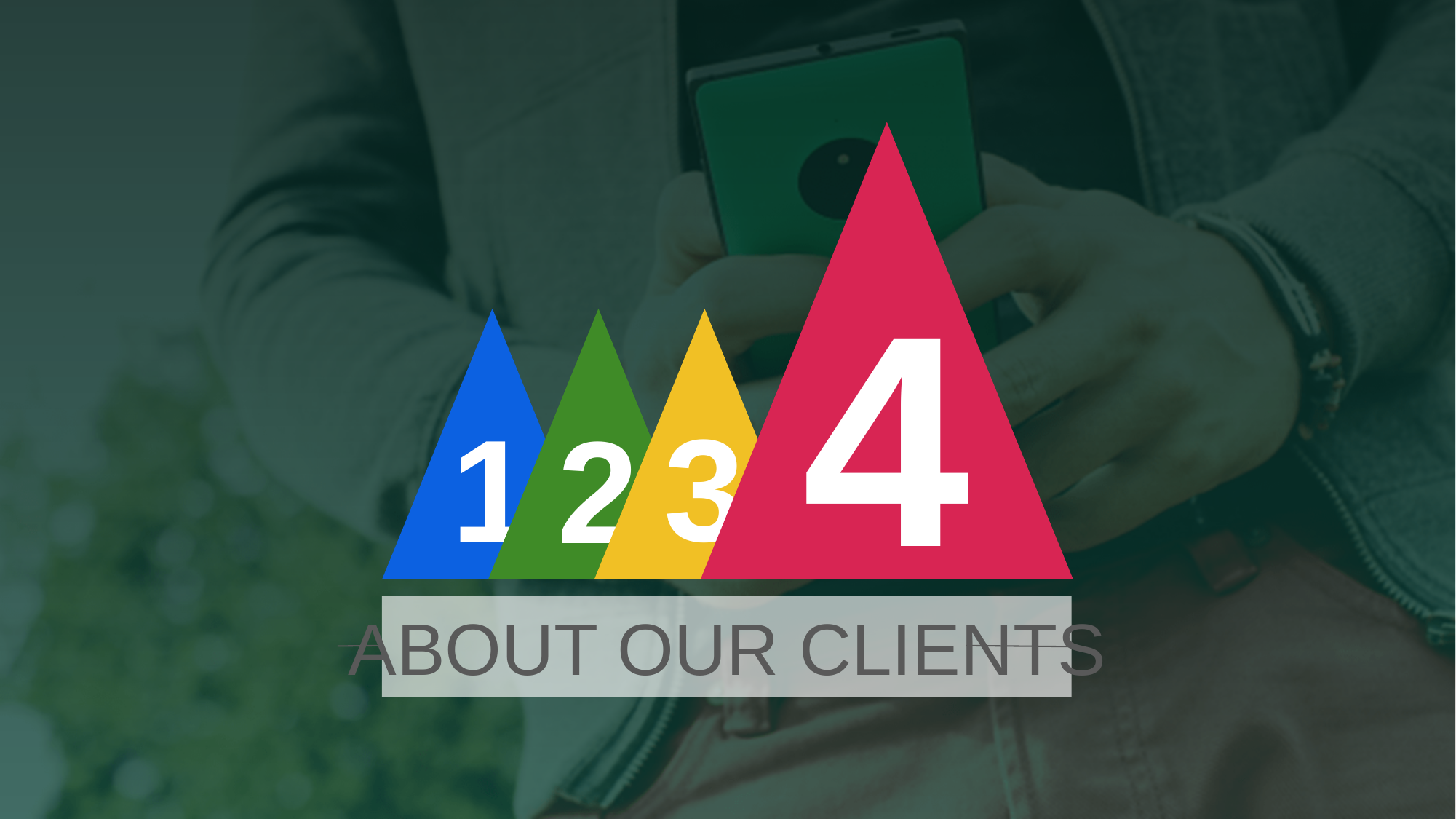

4

1
3
2

ABOUT OUR CLIENTS